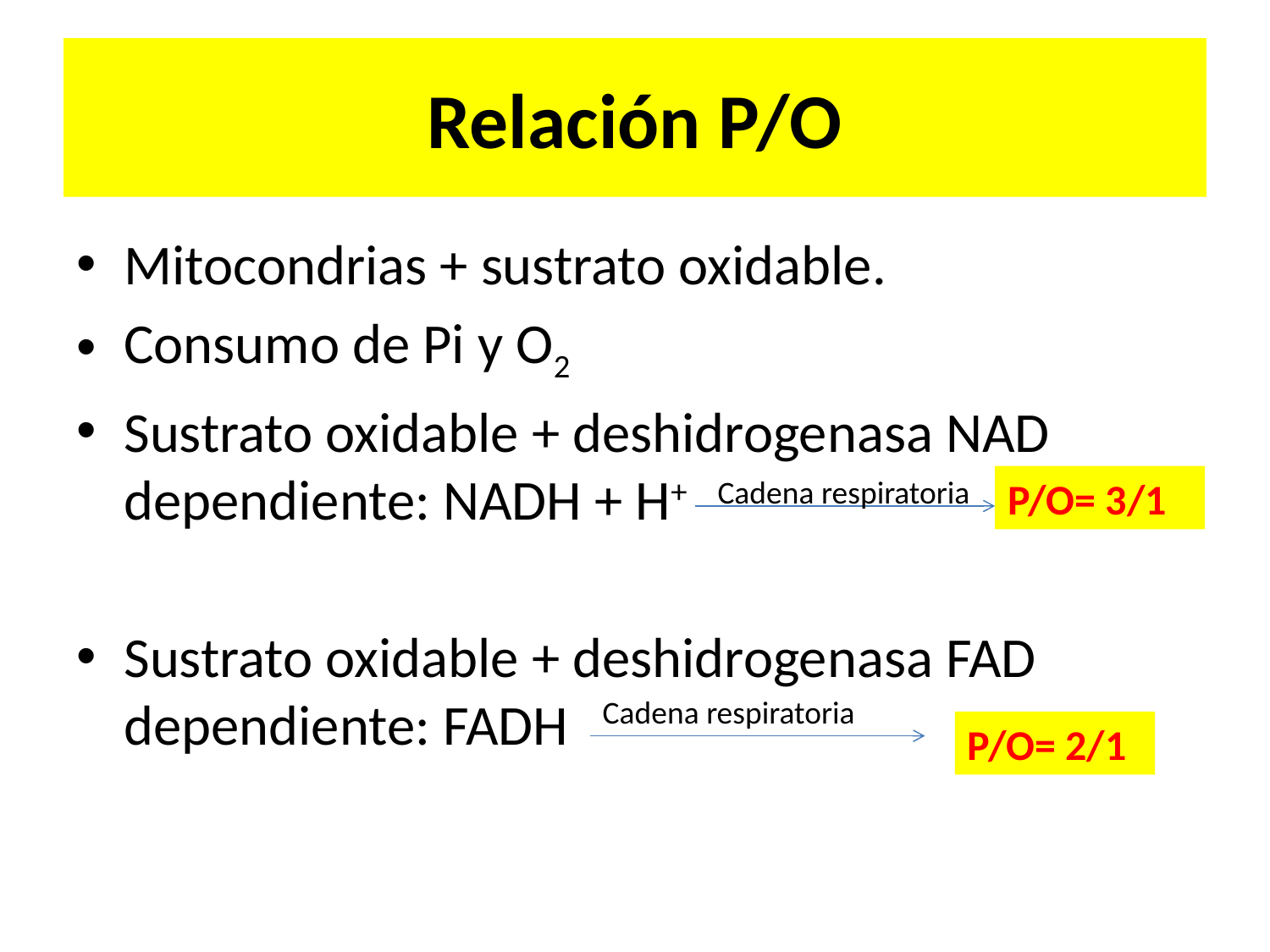

# Relación P/O
Mitocondrias + sustrato oxidable.
Consumo de Pi y O2
Sustrato oxidable + deshidrogenasa NAD dependiente: NADH + H+

Sustrato oxidable + deshidrogenasa FAD dependiente: FADH

Cadena respiratoria
P/O= 3/1
Cadena respiratoria
P/O= 2/1